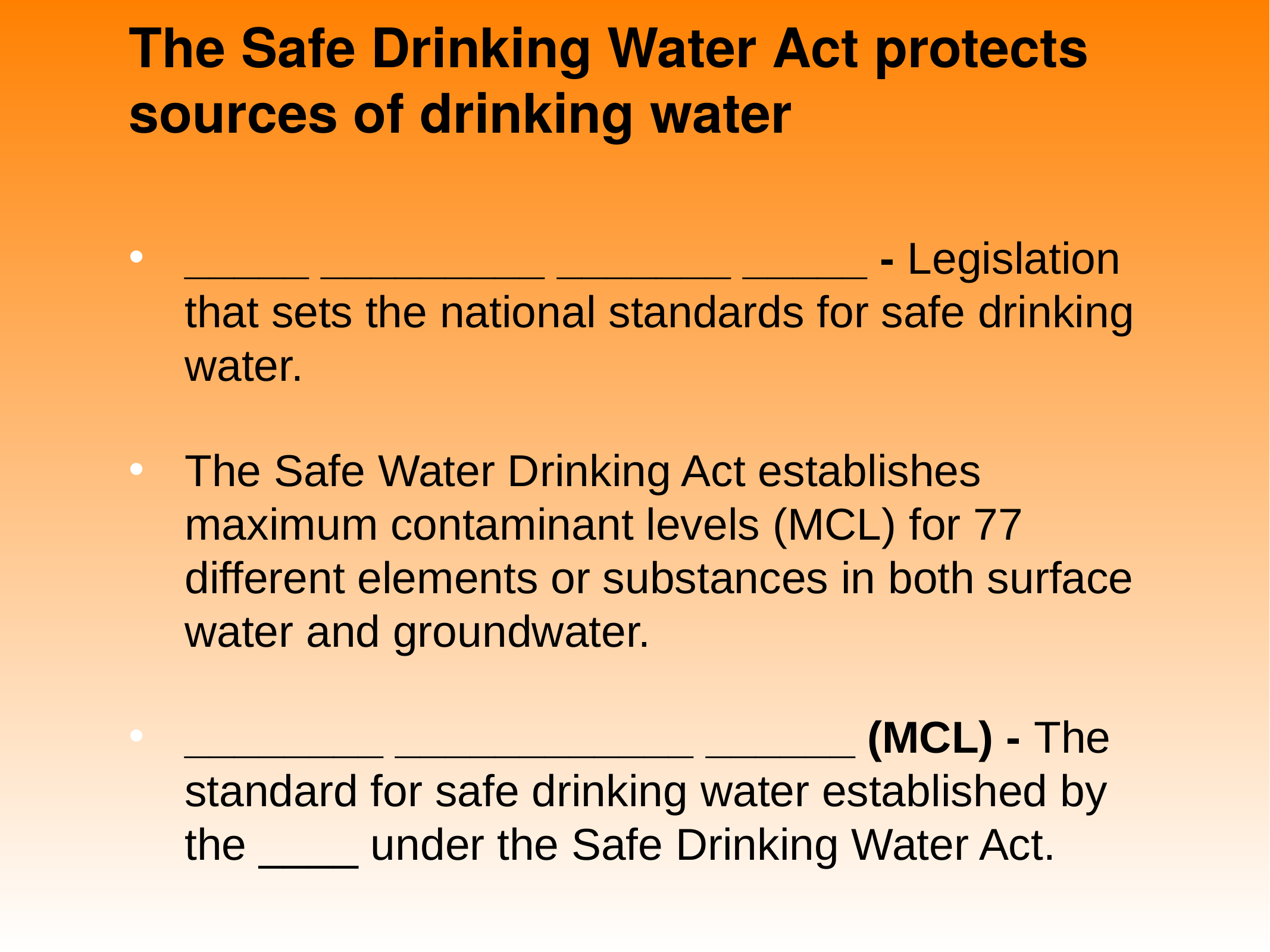

# The Safe Drinking Water Act protects sources of drinking water
_____ _________ _______ _____ - Legislation that sets the national standards for safe drinking water.
The Safe Water Drinking Act establishes maximum contaminant levels (MCL) for 77 different elements or substances in both surface water and groundwater.
________ ____________ ______ (MCL) - The standard for safe drinking water established by the ____ under the Safe Drinking Water Act.